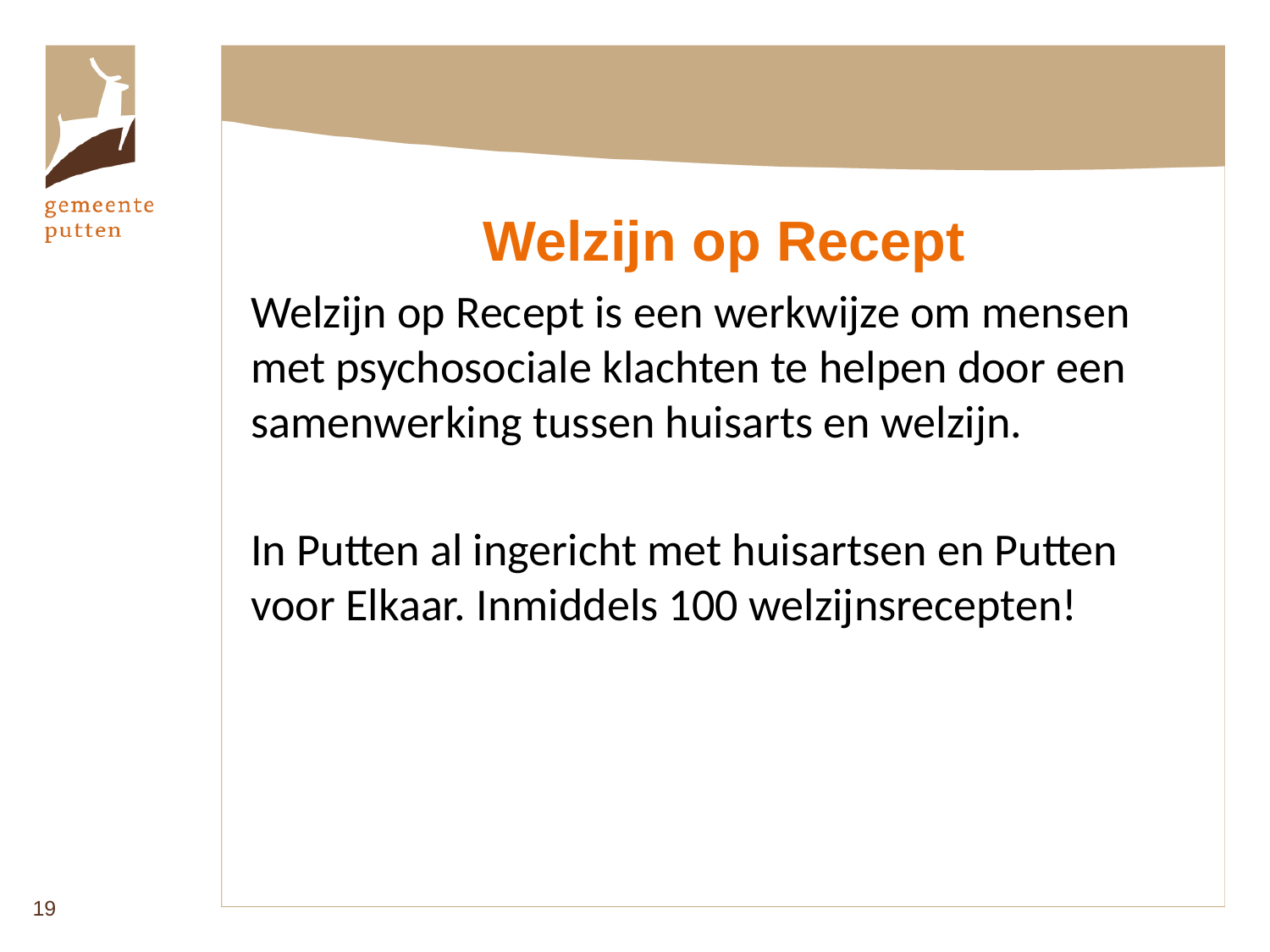

Welzijn op Recept
Welzijn op Recept is een werkwijze om mensen met psychosociale klachten te helpen door een samenwerking tussen huisarts en welzijn.

In Putten al ingericht met huisartsen en Putten voor Elkaar. Inmiddels 100 welzijnsrecepten!

19